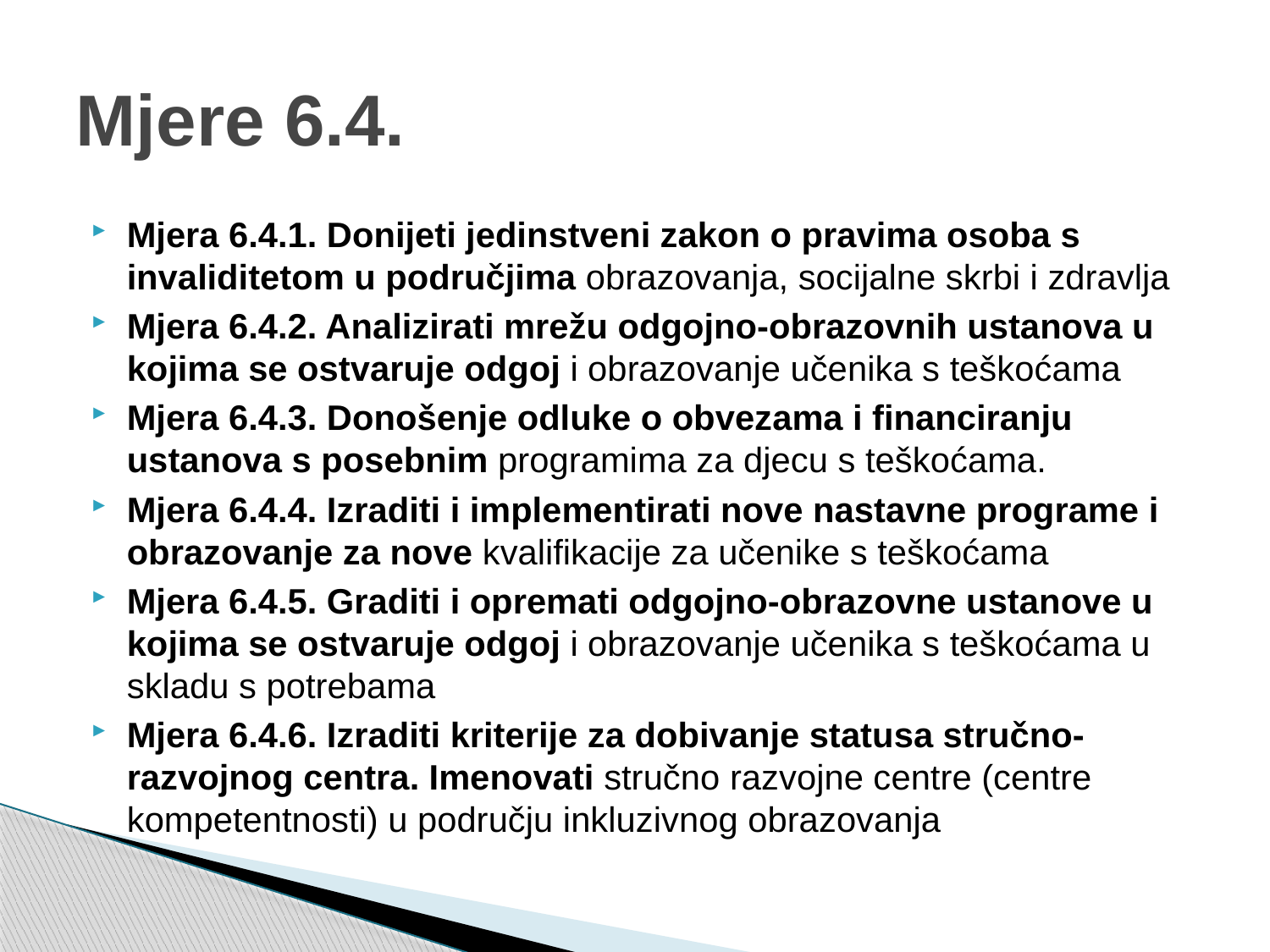

# Mjere 6.4.
Mjera 6.4.1. Donijeti jedinstveni zakon o pravima osoba s invaliditetom u područjima obrazovanja, socijalne skrbi i zdravlja
Mjera 6.4.2. Analizirati mrežu odgojno-obrazovnih ustanova u kojima se ostvaruje odgoj i obrazovanje učenika s teškoćama
Mjera 6.4.3. Donošenje odluke o obvezama i financiranju ustanova s posebnim programima za djecu s teškoćama.
Mjera 6.4.4. Izraditi i implementirati nove nastavne programe i obrazovanje za nove kvalifikacije za učenike s teškoćama
Mjera 6.4.5. Graditi i opremati odgojno-obrazovne ustanove u kojima se ostvaruje odgoj i obrazovanje učenika s teškoćama u skladu s potrebama
Mjera 6.4.6. Izraditi kriterije za dobivanje statusa stručno-razvojnog centra. Imenovati stručno razvojne centre (centre kompetentnosti) u području inkluzivnog obrazovanja